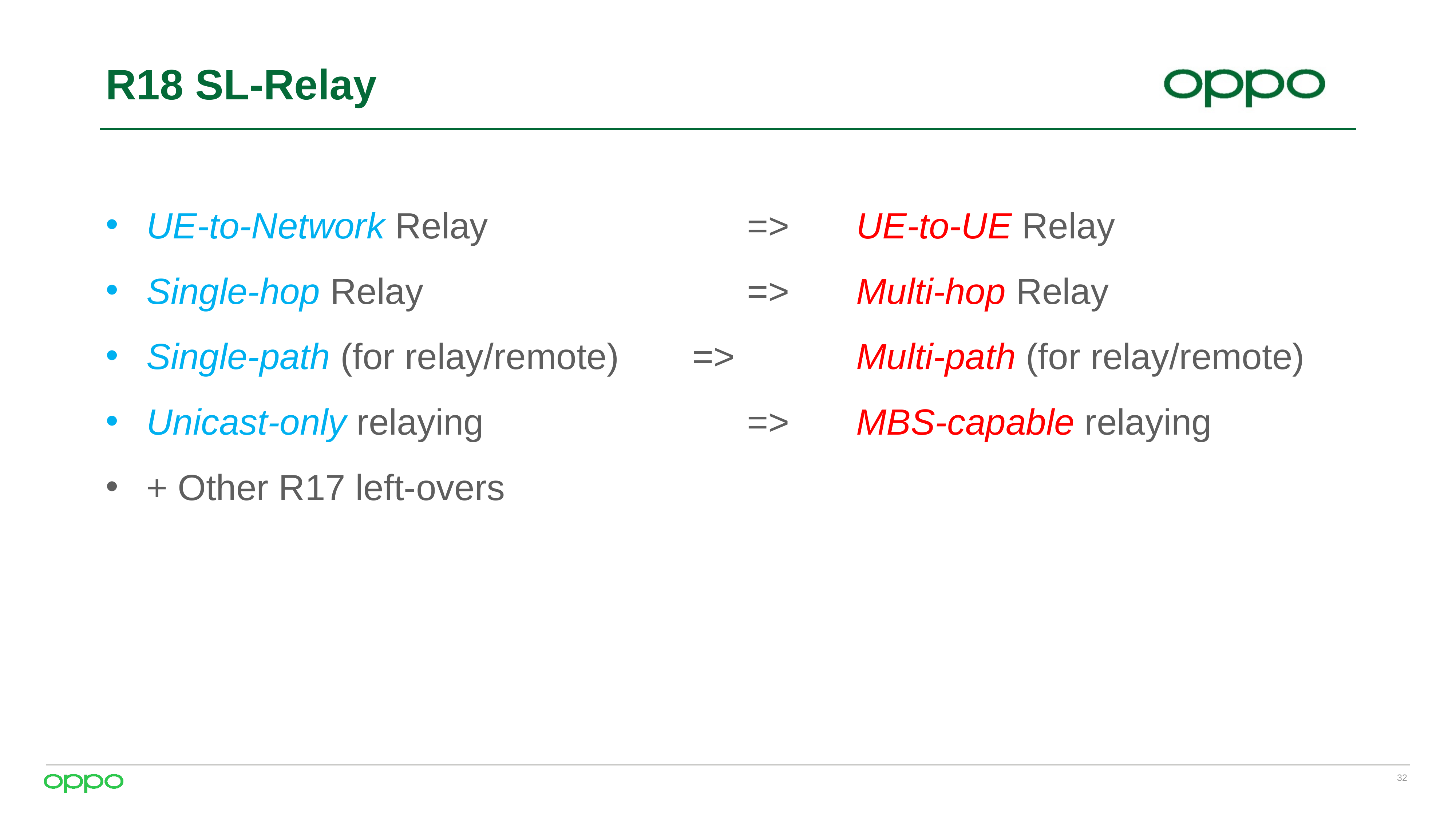

# R18 SL-Relay
UE-to-Network Relay					=> 		UE-to-UE Relay
Single-hop Relay						=> 		Multi-hop Relay
Single-path (for relay/remote)		=>			Multi-path (for relay/remote)
Unicast-only relaying					=> 		MBS-capable relaying
+ Other R17 left-overs